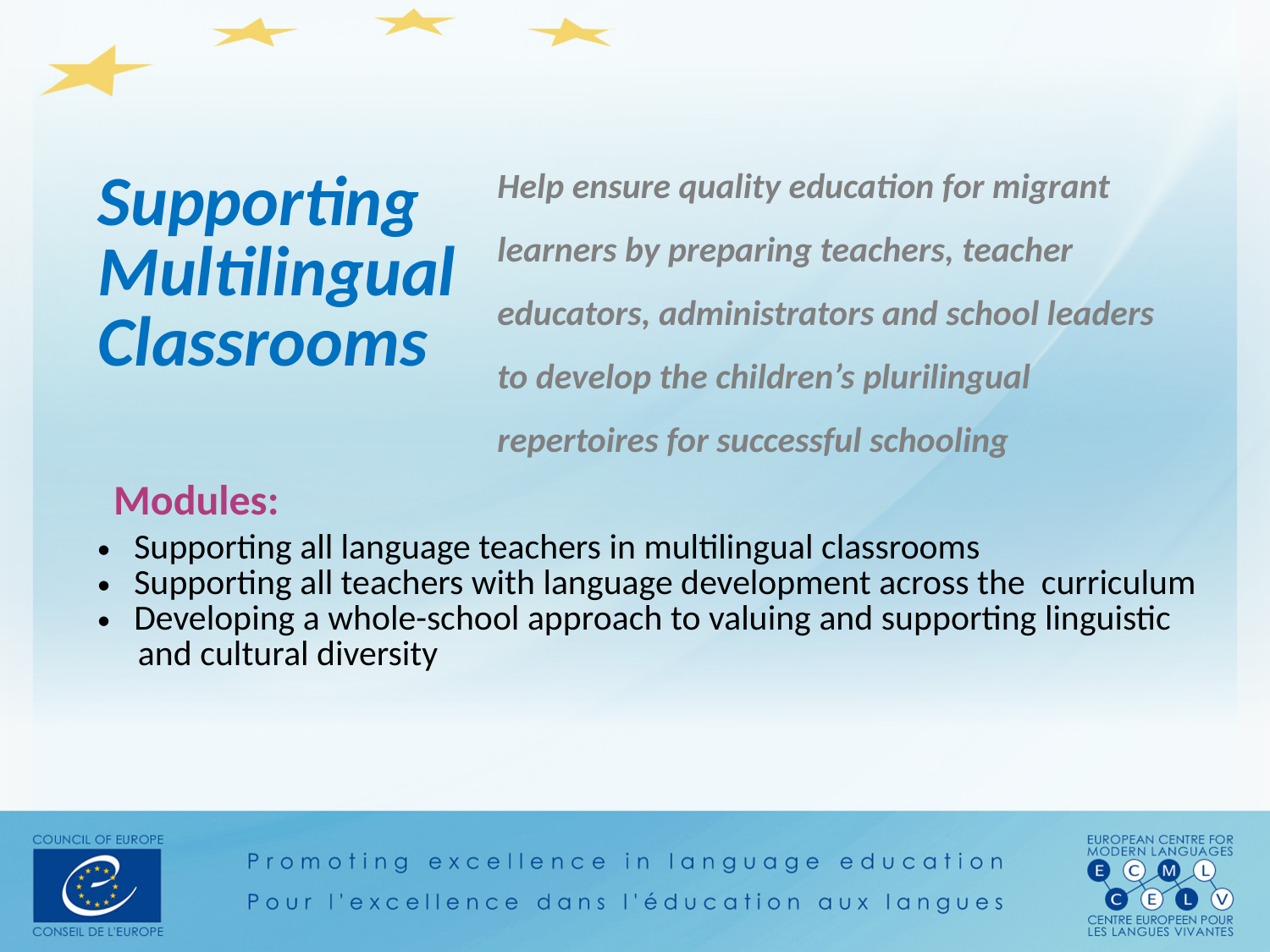

#
	Help ensure quality education for migrant learners by preparing teachers, teacher educators, administrators and school leaders to develop the children’s plurilingual repertoires for successful schooling

| Supporting Multilingual Classrooms |
| --- |
| Modules: Supporting all language teachers in multilingual classrooms Supporting all teachers with language development across the curriculum Developing a whole-school approach to valuing and supporting linguistic and cultural diversity |
| --- |